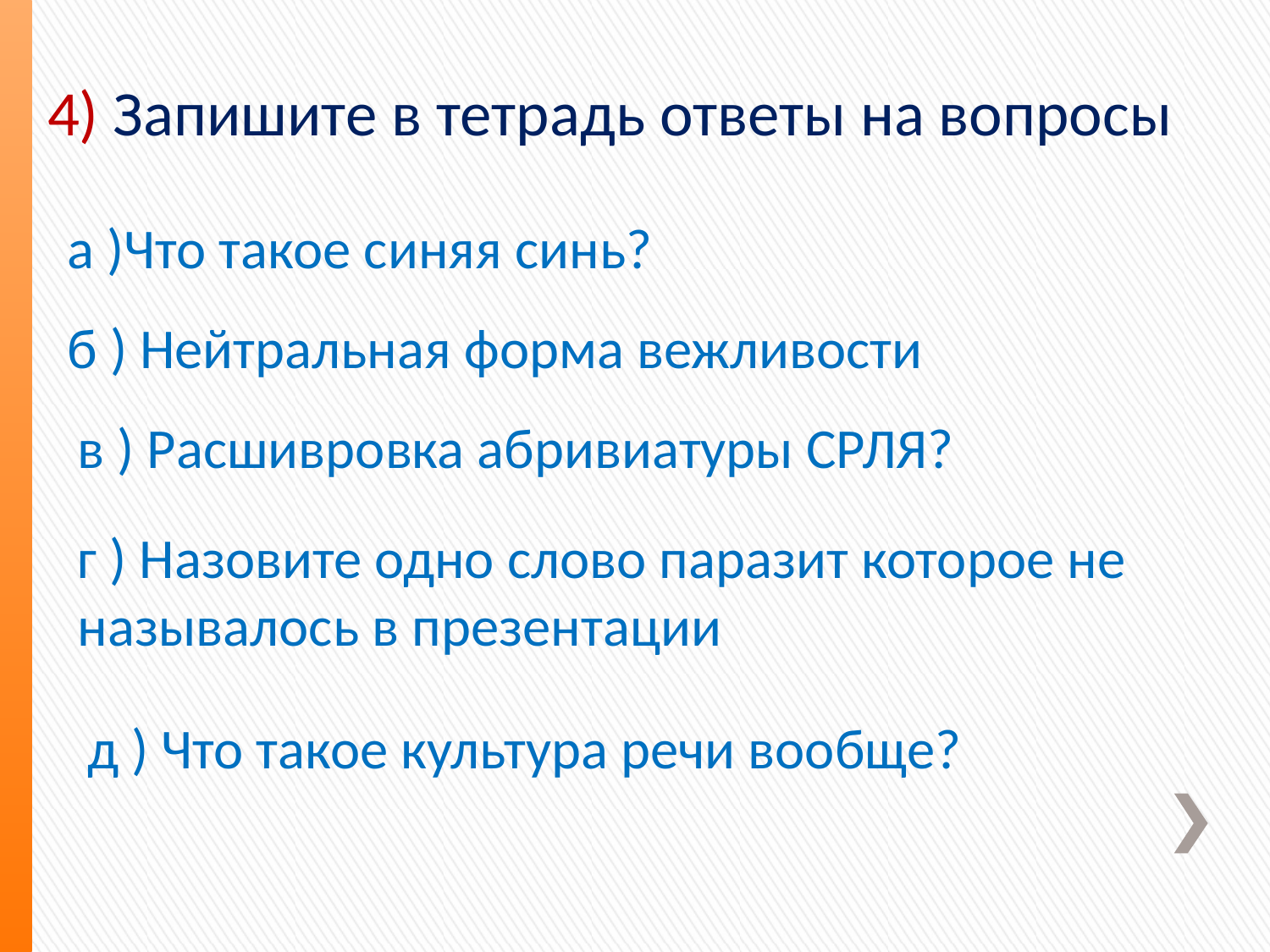

4) Запишите в тетрадь ответы на вопросы
а )Что такое синяя синь?
б ) Нейтральная форма вежливости
в ) Расшивровка абривиатуры СРЛЯ?
г ) Назовите одно слово паразит которое не называлось в презентации
д ) Что такое культура речи вообще?